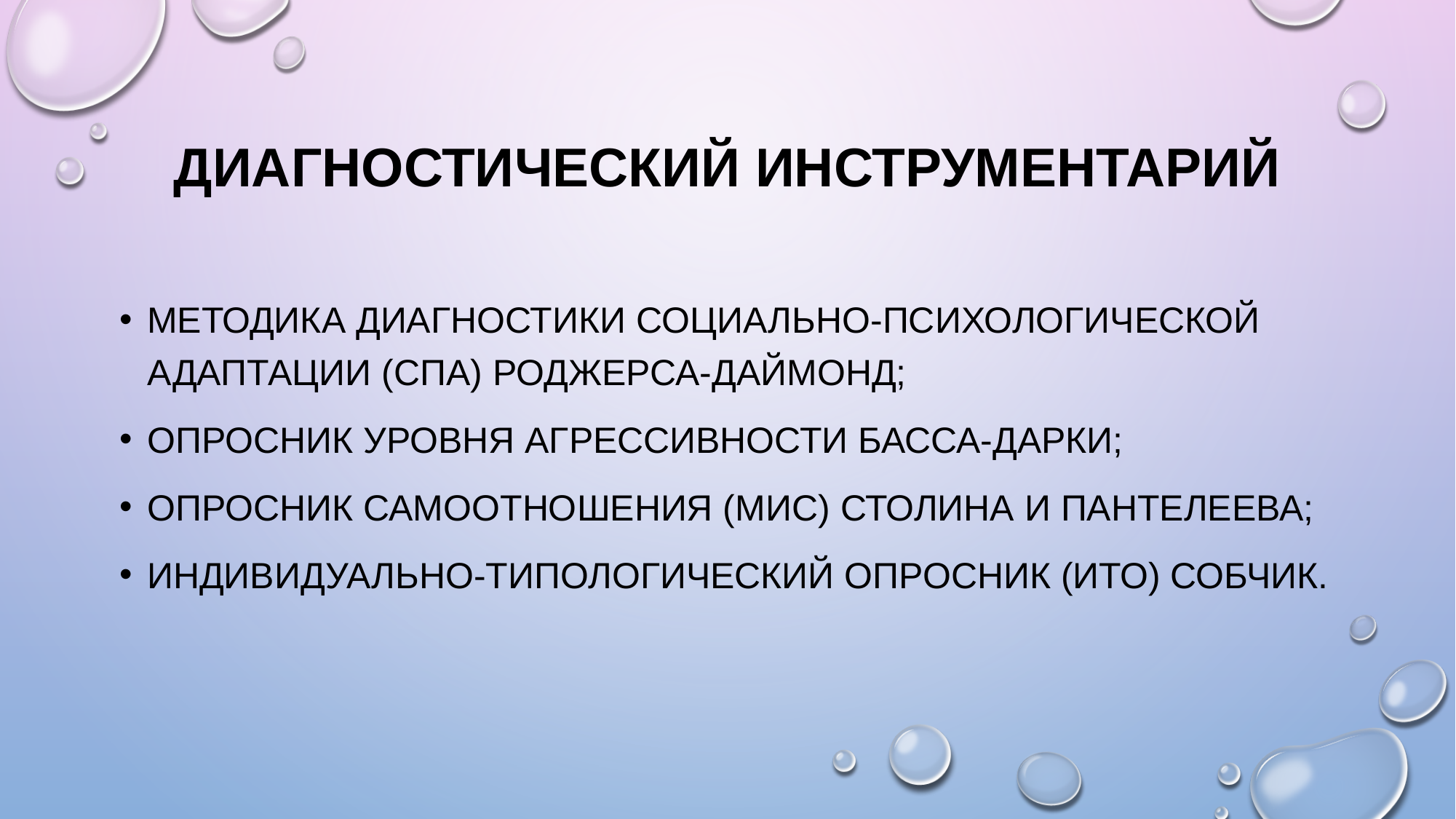

# Диагностический инструментарий
Методика диагностики социально-психологической адаптации (СПА) Роджерса-Даймонд;
Опросник уровня агрессивности Басса-Дарки;
Опросник самоотношения (МИС) Столина и Пантелеева;
Индивидуально-типологический опросник (ИТО) Собчик.